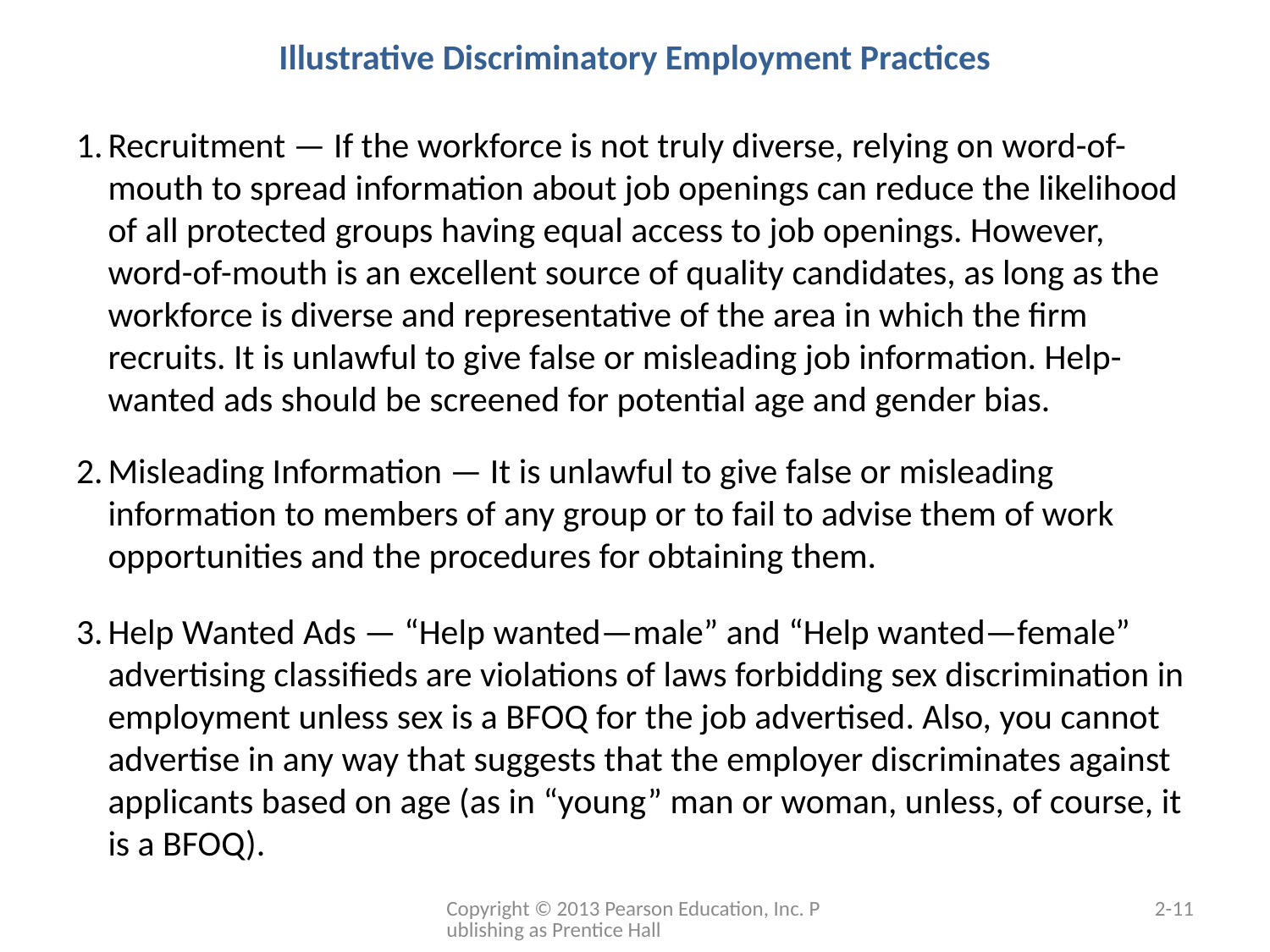

# Illustrative Discriminatory Employment Practices
Recruitment — If the workforce is not truly diverse, relying on word-of-mouth to spread information about job openings can reduce the likelihood of all protected groups having equal access to job openings. However, word-of-mouth is an excellent source of quality candidates, as long as the workforce is diverse and representative of the area in which the firm recruits. It is unlawful to give false or misleading job information. Help-wanted ads should be screened for potential age and gender bias.

Misleading Information — It is unlawful to give false or misleading information to members of any group or to fail to advise them of work opportunities and the procedures for obtaining them.

Help Wanted Ads — “Help wanted—male” and “Help wanted—female” advertising classifieds are violations of laws forbidding sex discrimination in employment unless sex is a BFOQ for the job advertised. Also, you cannot advertise in any way that suggests that the employer discriminates against applicants based on age (as in “young” man or woman, unless, of course, it is a BFOQ).
Copyright © 2013 Pearson Education, Inc. Publishing as Prentice Hall
2-11